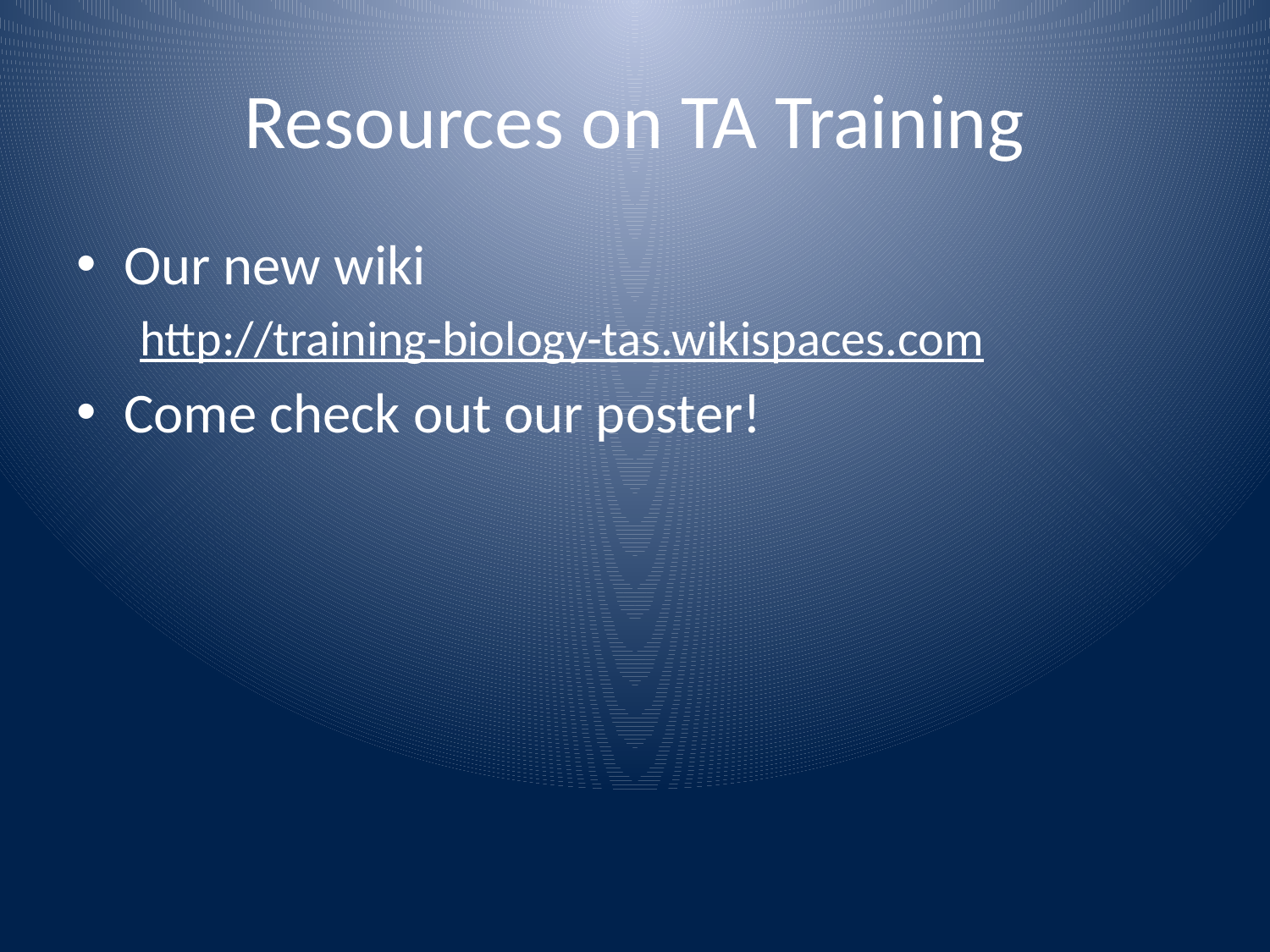

# Resources on TA Training
Our new wiki
http://training-biology-tas.wikispaces.com
Come check out our poster!